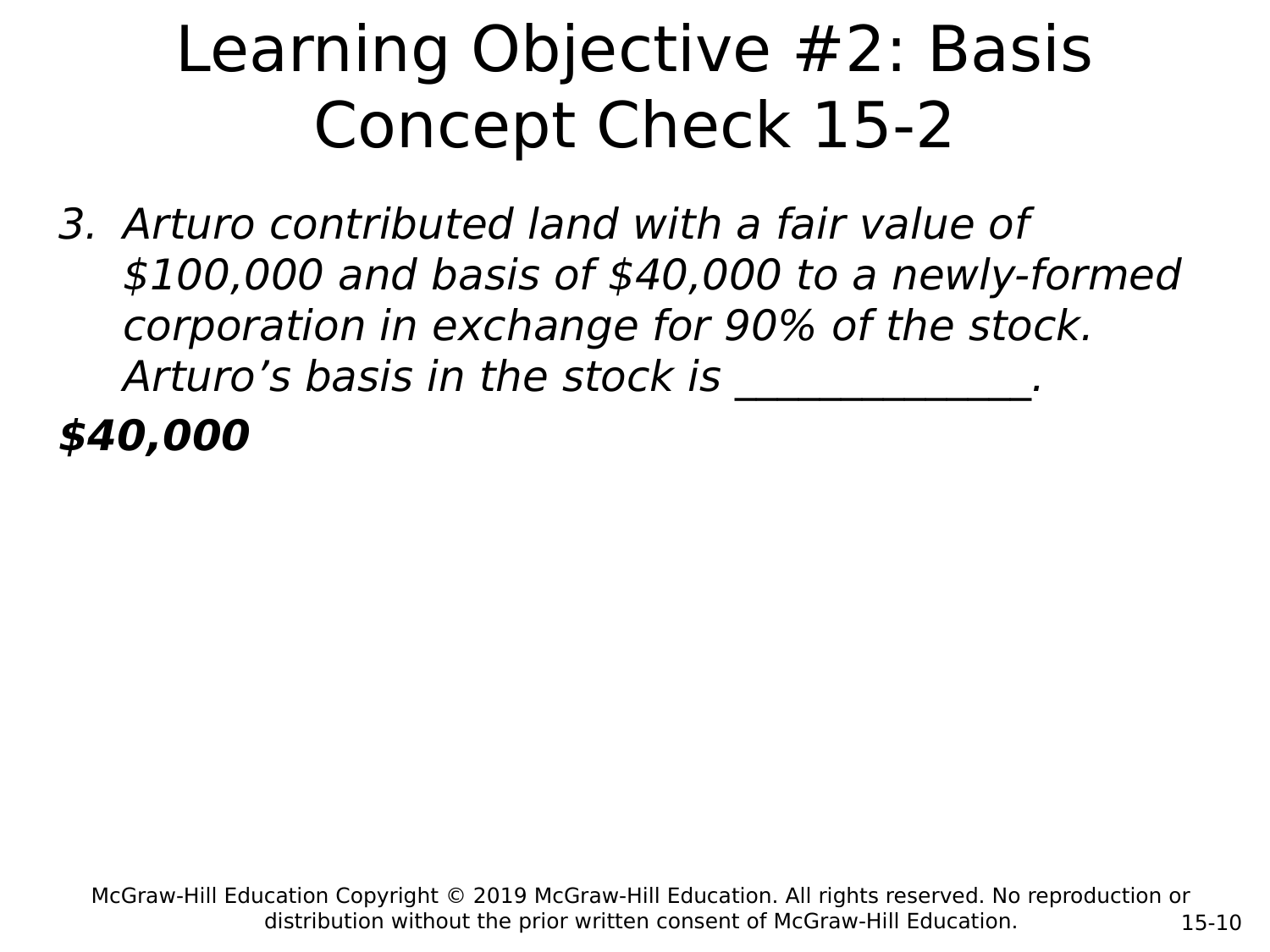

# Learning Objective #2: Basis Concept Check 15-2
Arturo contributed land with a fair value of $100,000 and basis of $40,000 to a newly-formed corporation in exchange for 90% of the stock. Arturo’s basis in the stock is ______________.
$40,000
McGraw-Hill Education Copyright © 2019 McGraw-Hill Education. All rights reserved. No reproduction or distribution without the prior written consent of McGraw-Hill Education.
15-10